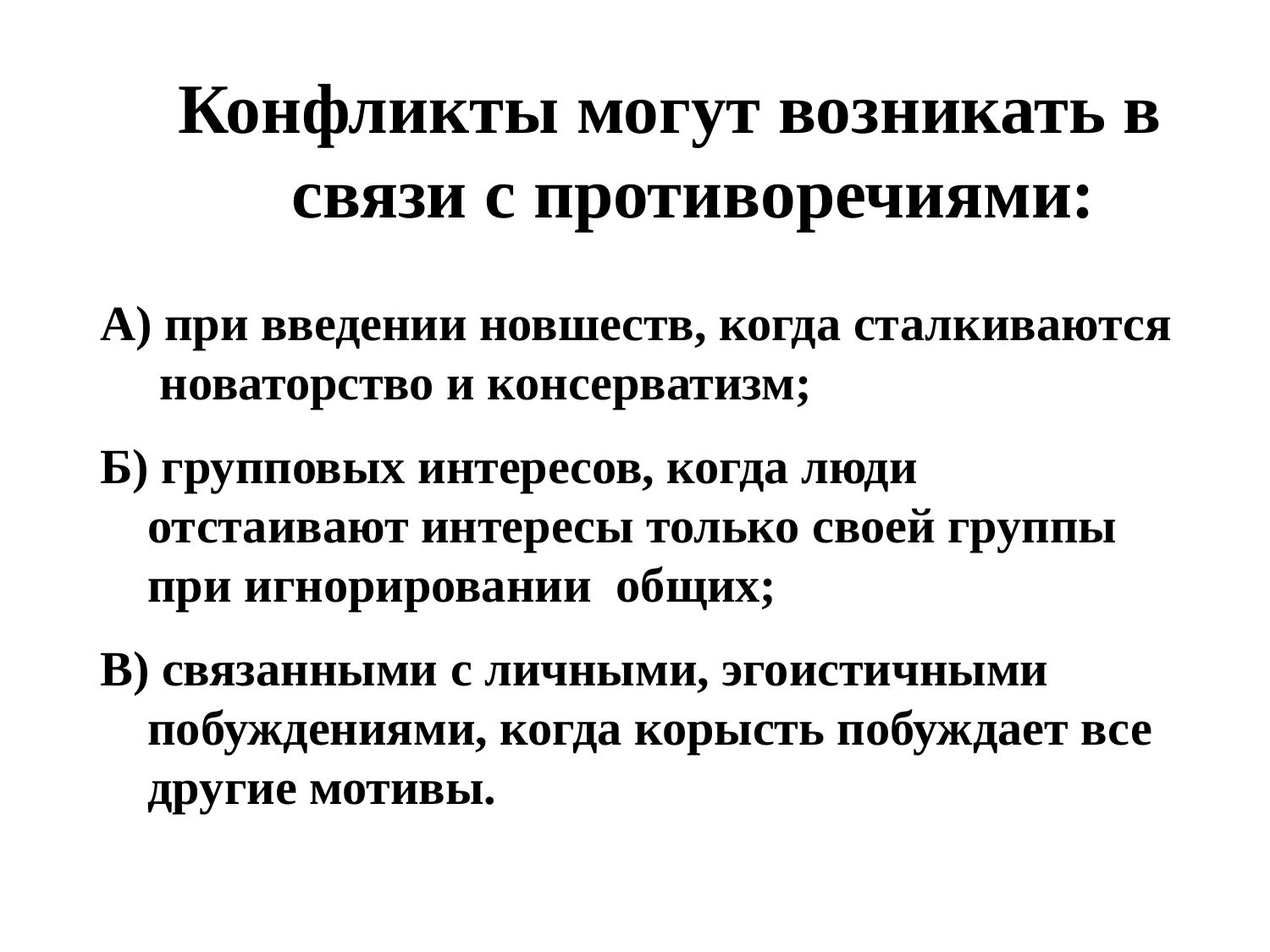

Конфликты могут возникать в связи с противоречиями:
А) при введении новшеств, когда сталкиваются  новаторство и консерватизм;
Б) групповых интересов, когда люди отстаивают интересы только своей группы при игнорировании  общих;
В) связанными с личными, эгоистичными побуждениями, когда корысть побуждает все другие мотивы.